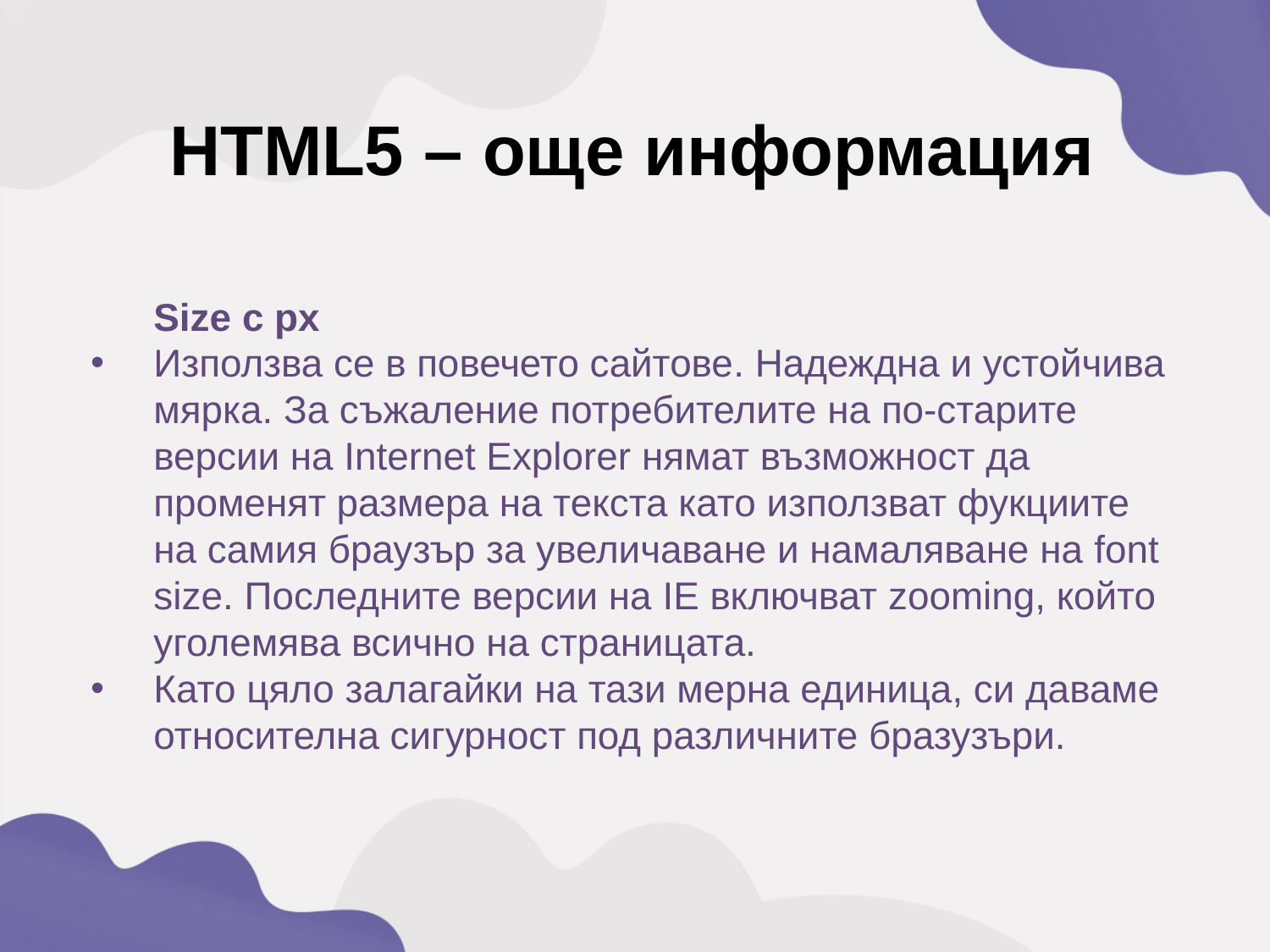

HTML5 – още информация
	Sizе с px
Използва се в повечето сайтове. Надеждна и устойчива мярка. За съжаление потребителите на по-старите версии на Internet Explorer нямат възможност да променят размера на текста като използват фукциите на самия браузър за увеличаване и намаляване на font size. Последните версии на IE включват zooming, който уголемява всично на страницата.
Като цяло залагайки на тази мерна единица, си даваме относителна сигурност под различните бразузъри.